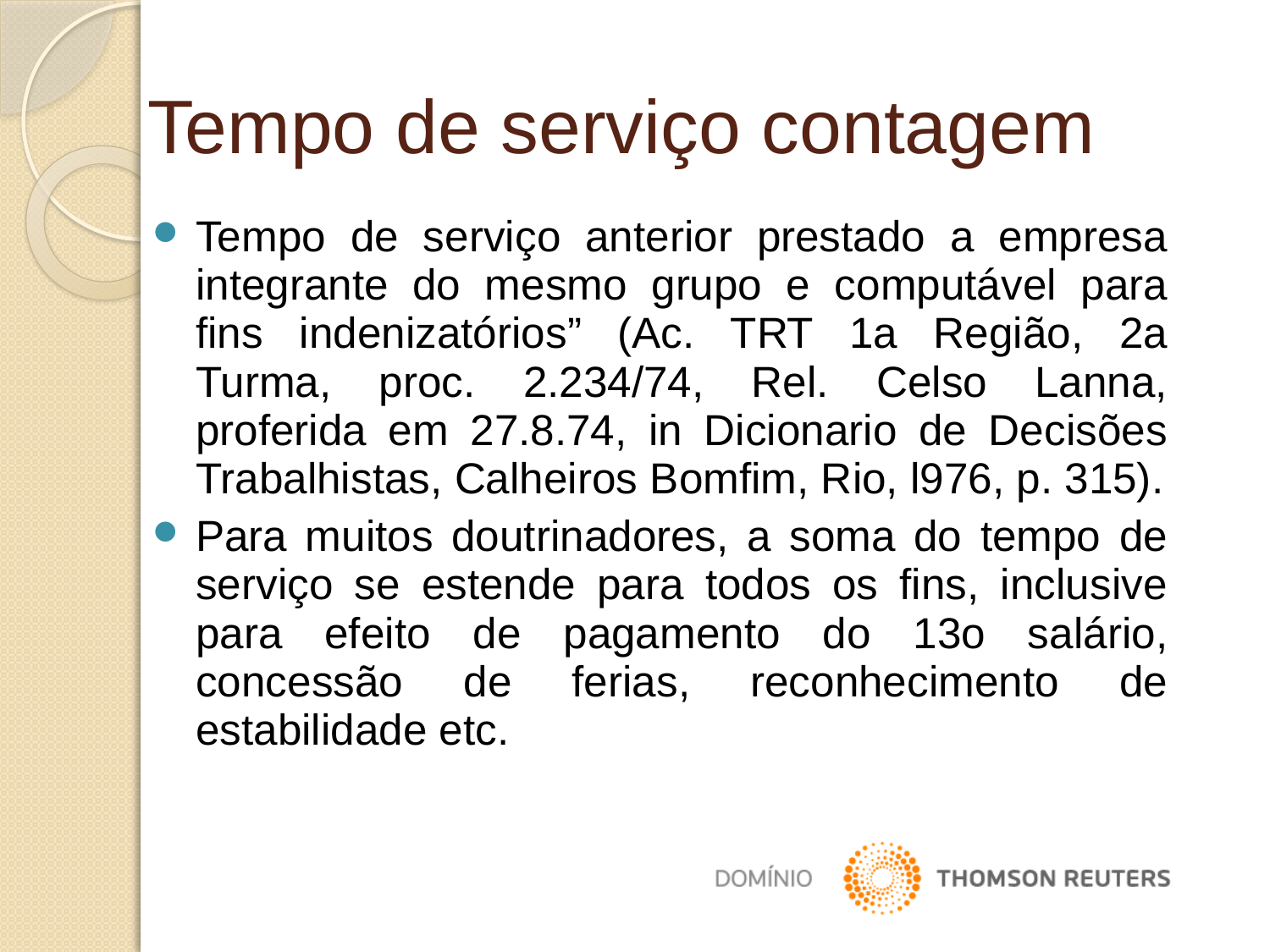

Tempo de serviço contagem
Tempo de serviço anterior prestado a empresa integrante do mesmo grupo e computável para fins indenizatórios” (Ac. TRT 1a Região, 2a Turma, proc. 2.234/74, Rel. Celso Lanna, proferida em 27.8.74, in Dicionario de Decisões Trabalhistas, Calheiros Bomfim, Rio, l976, p. 315).
Para muitos doutrinadores, a soma do tempo de serviço se estende para todos os fins, inclusive para efeito de pagamento do 13o salário, concessão de ferias, reconhecimento de estabilidade etc.